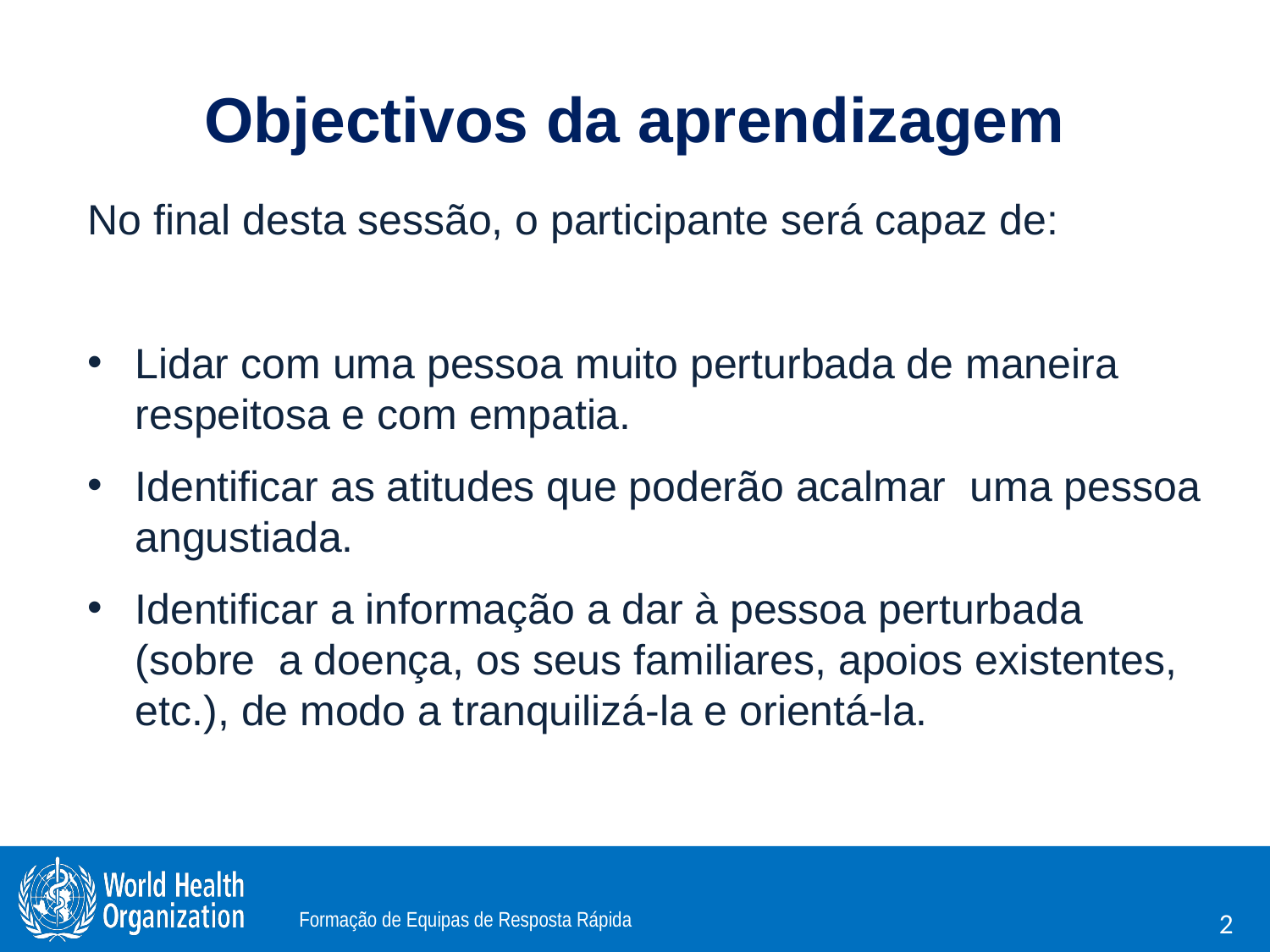

# Objectivos da aprendizagem
No final desta sessão, o participante será capaz de:

Lidar com uma pessoa muito perturbada de maneira respeitosa e com empatia.
Identificar as atitudes que poderão acalmar  uma pessoa angustiada.
Identificar a informação a dar à pessoa perturbada (sobre  a doença, os seus familiares, apoios existentes, etc.), de modo a tranquilizá-la e orientá-la.